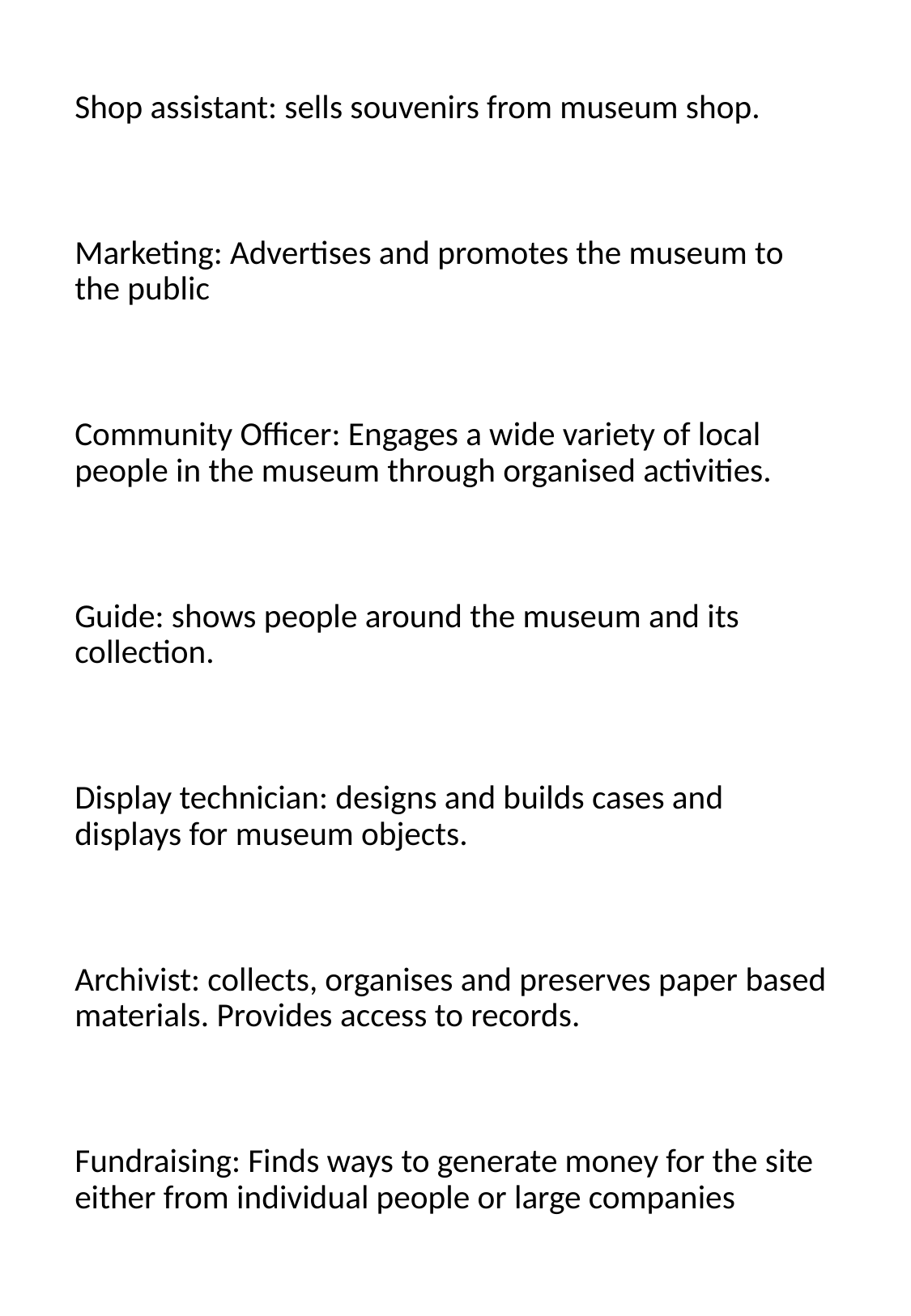

Shop assistant: sells souvenirs from museum shop.

Marketing: Advertises and promotes the museum to the public

Community Officer: Engages a wide variety of local people in the museum through organised activities.

Guide: shows people around the museum and its collection.

Display technician: designs and builds cases and displays for museum objects.

Archivist: collects, organises and preserves paper based materials. Provides access to records.

Fundraising: Finds ways to generate money for the site either from individual people or large companies